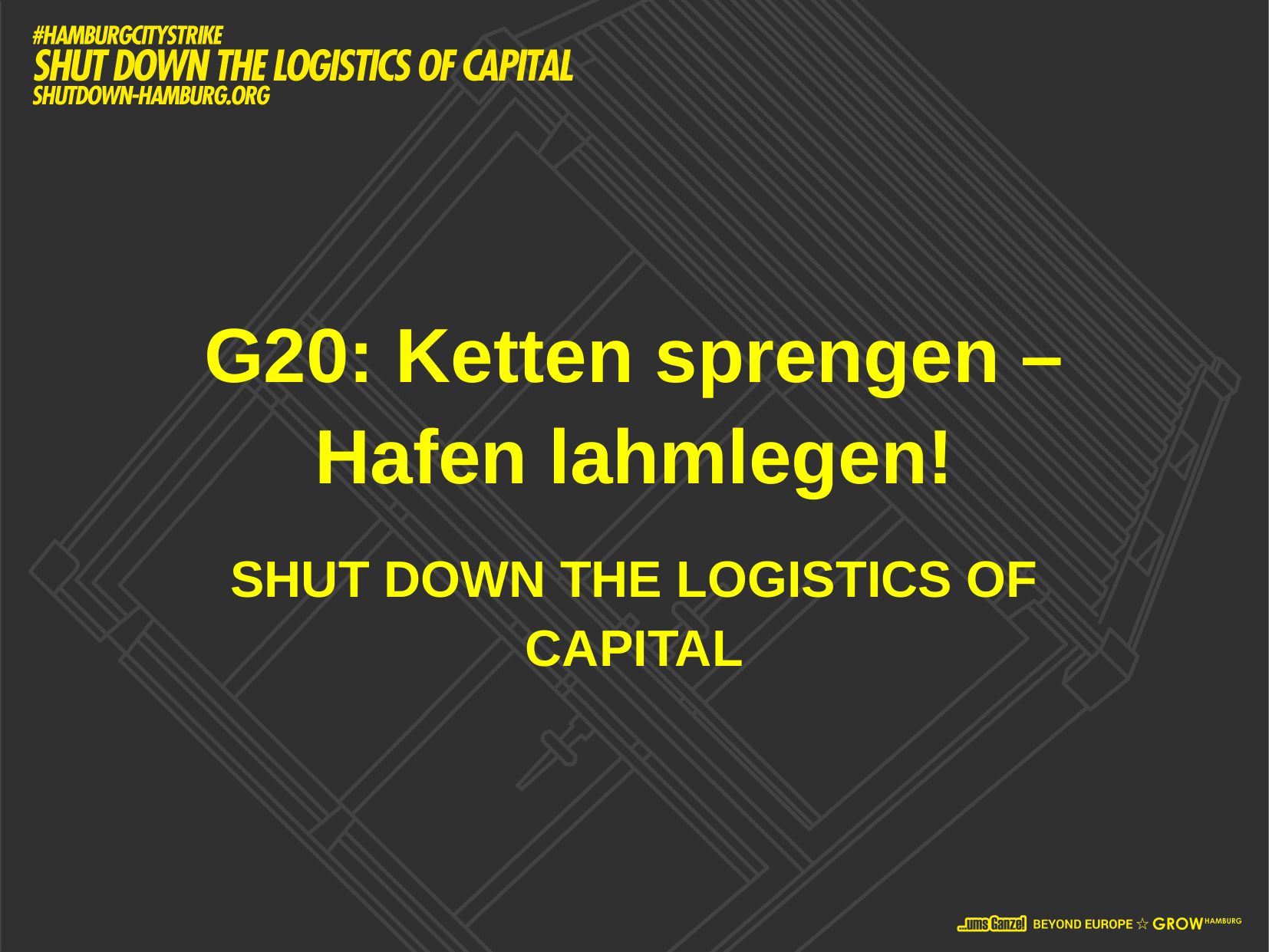

# G20: Ketten sprengen – Hafen lahmlegen!
SHUT DOWN THE LOGISTICS OF CAPITAL